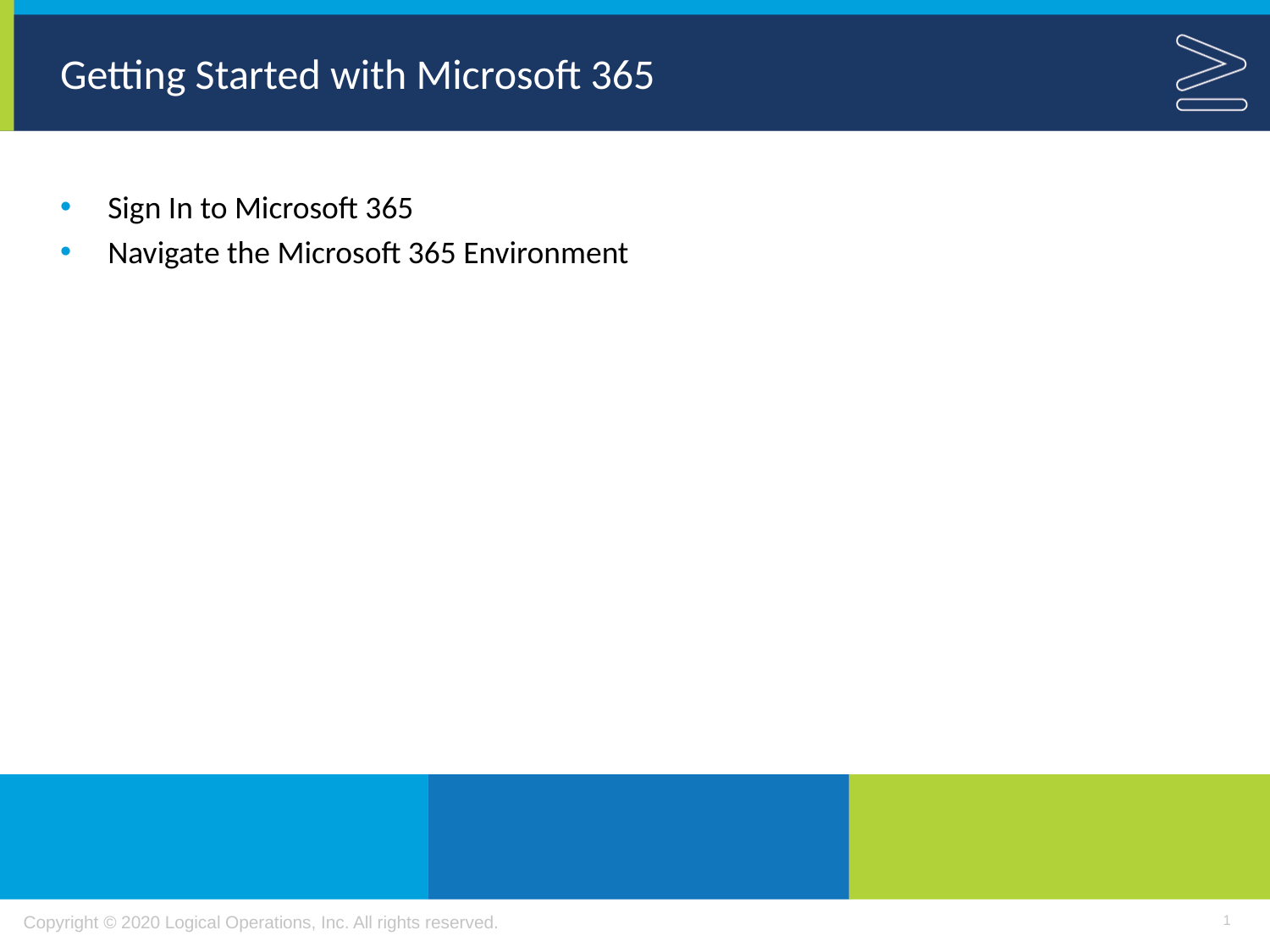

# Getting Started with Microsoft 365
Sign In to Microsoft 365
Navigate the Microsoft 365 Environment
1